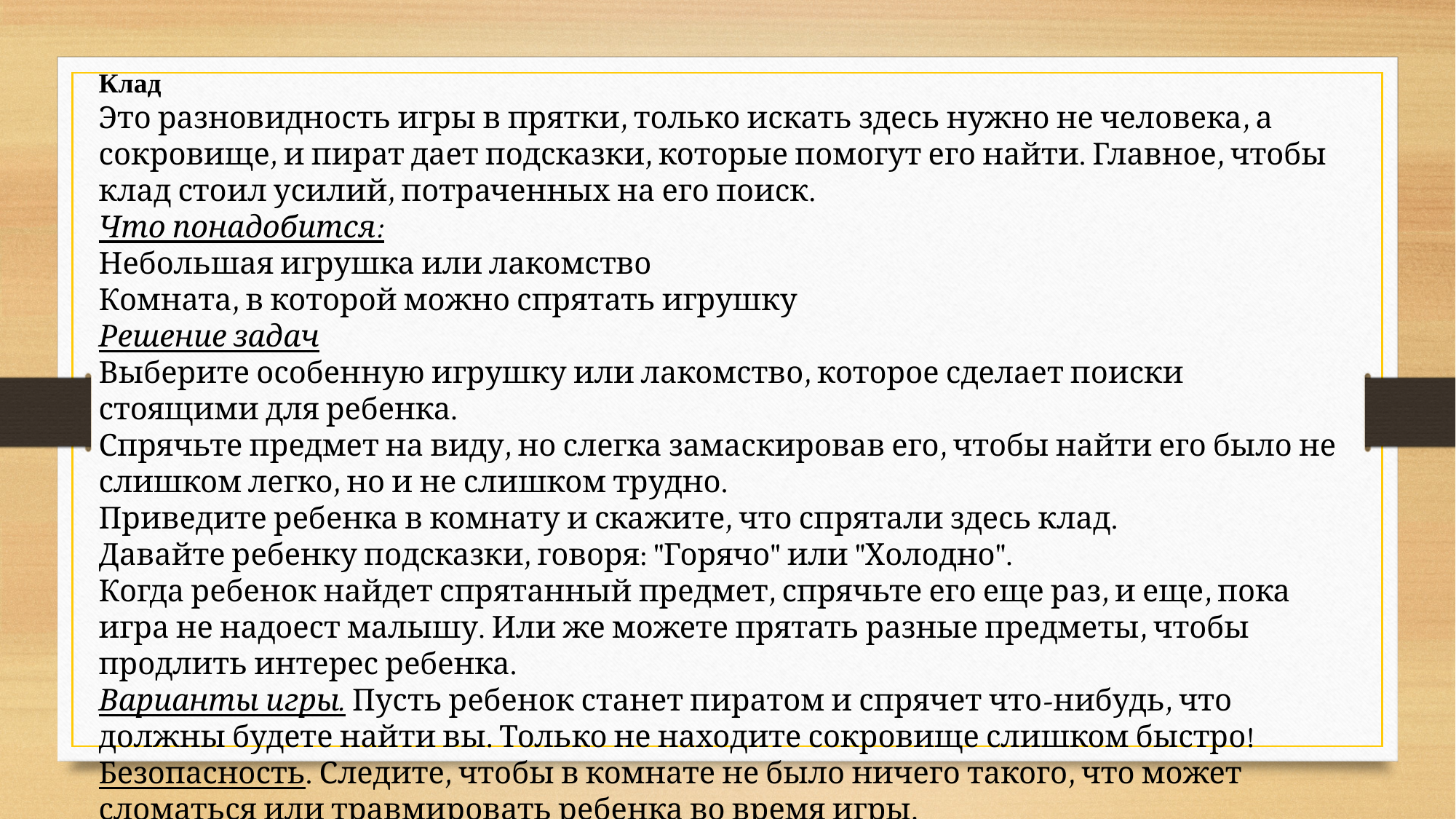

Клад
Это разновидность игры в прятки, только искать здесь нужно не человека, а сокровище, и пират дает подсказки, которые помогут его найти. Главное, чтобы клад стоил усилий, потраченных на его поиск.
Что понадобится:
Небольшая игрушка или лакомство
Комната, в которой можно спрятать игрушку
Решение задач
Выберите особенную игрушку или лакомство, которое сделает поиски стоящими для ребенка.
Спрячьте предмет на виду, но слегка замаскировав его, чтобы найти его было не слишком легко, но и не слишком трудно.
Приведите ребенка в комнату и скажите, что спрятали здесь клад.
Давайте ребенку подсказки, говоря: "Горячо" или "Холодно".
Когда ребенок найдет спрятанный предмет, спрячьте его еще раз, и еще, пока игра не надоест малышу. Или же можете прятать разные предметы, чтобы продлить интерес ребенка.
Варианты игры. Пусть ребенок станет пиратом и спрячет что-нибудь, что должны будете найти вы. Только не находите сокровище слишком быстро!
Безопасность. Следите, чтобы в комнате не было ничего такого, что может сломаться или травмировать ребенка во время игры.